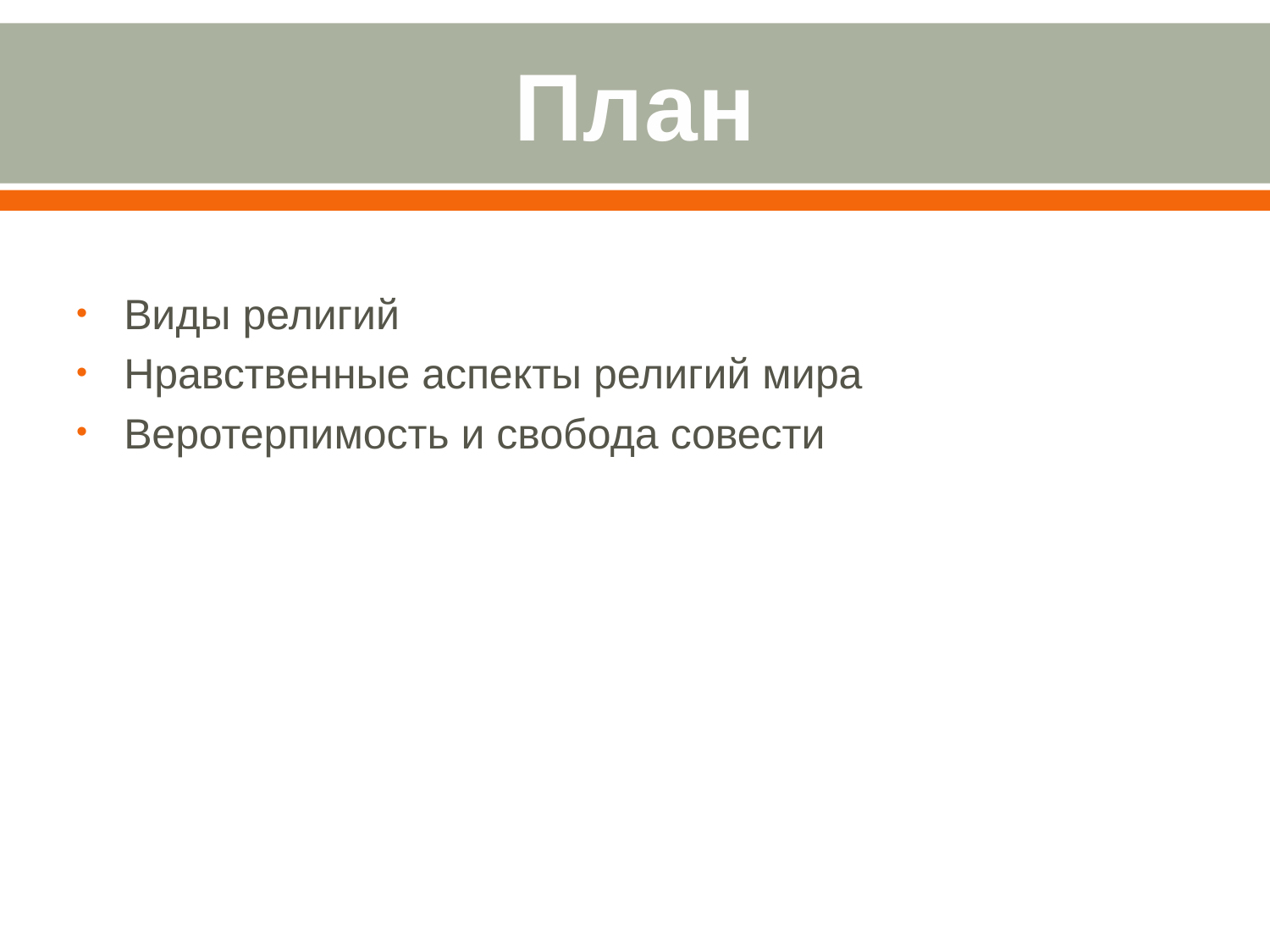

# План

Виды религий
Нравственные аспекты религий мира
Веротерпимость и свобода совести